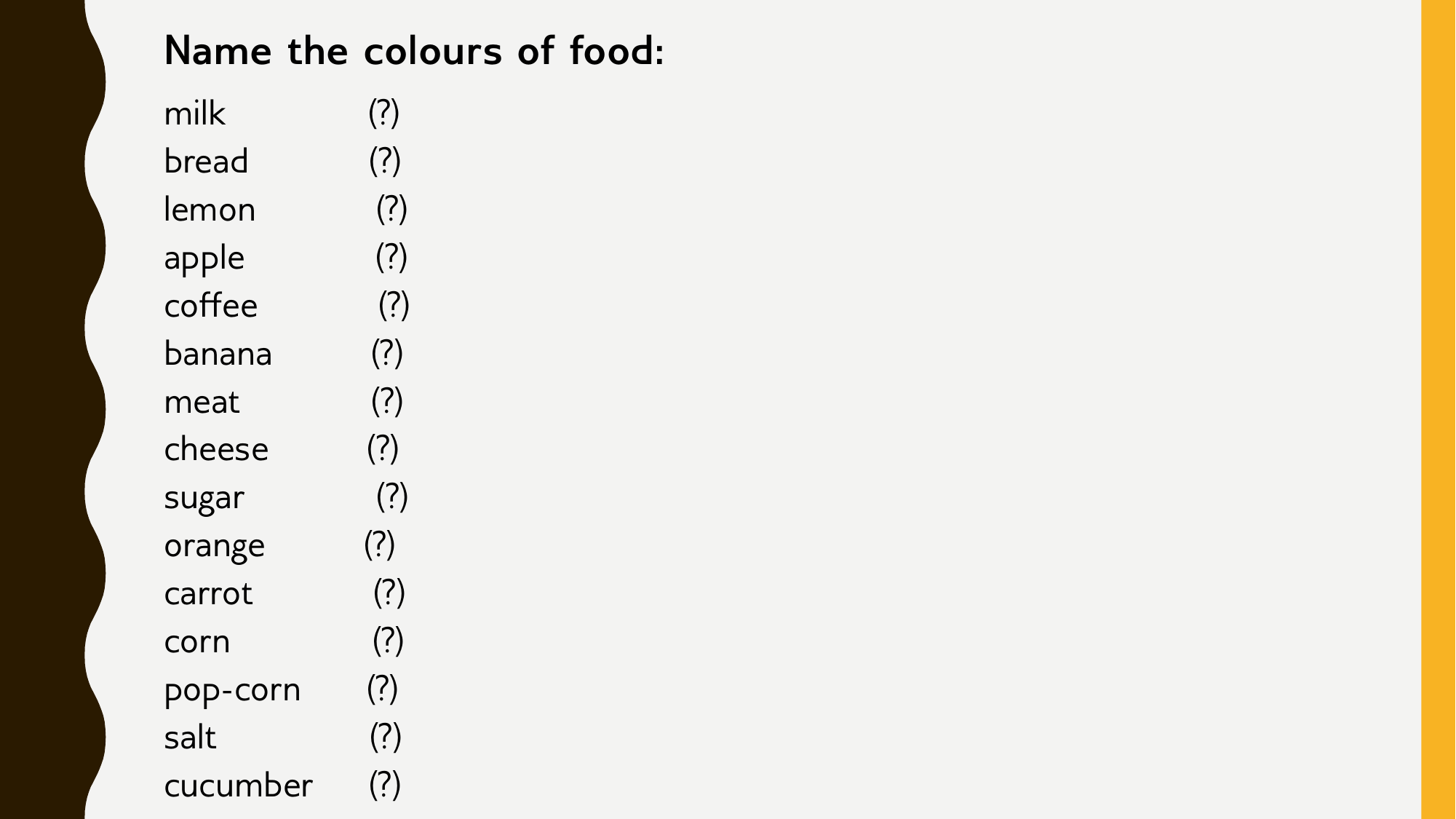

Name the colours of food:
milk             (?)
bread           (?)
lemon           (?)
apple            (?)
coffee           (?)
banana         (?)
meat            (?)
cheese         (?)
sugar            (?)
orange         (?)
carrot           (?)
corn             (?)
pop-corn      (?)
salt              (?)
cucumber     (?)